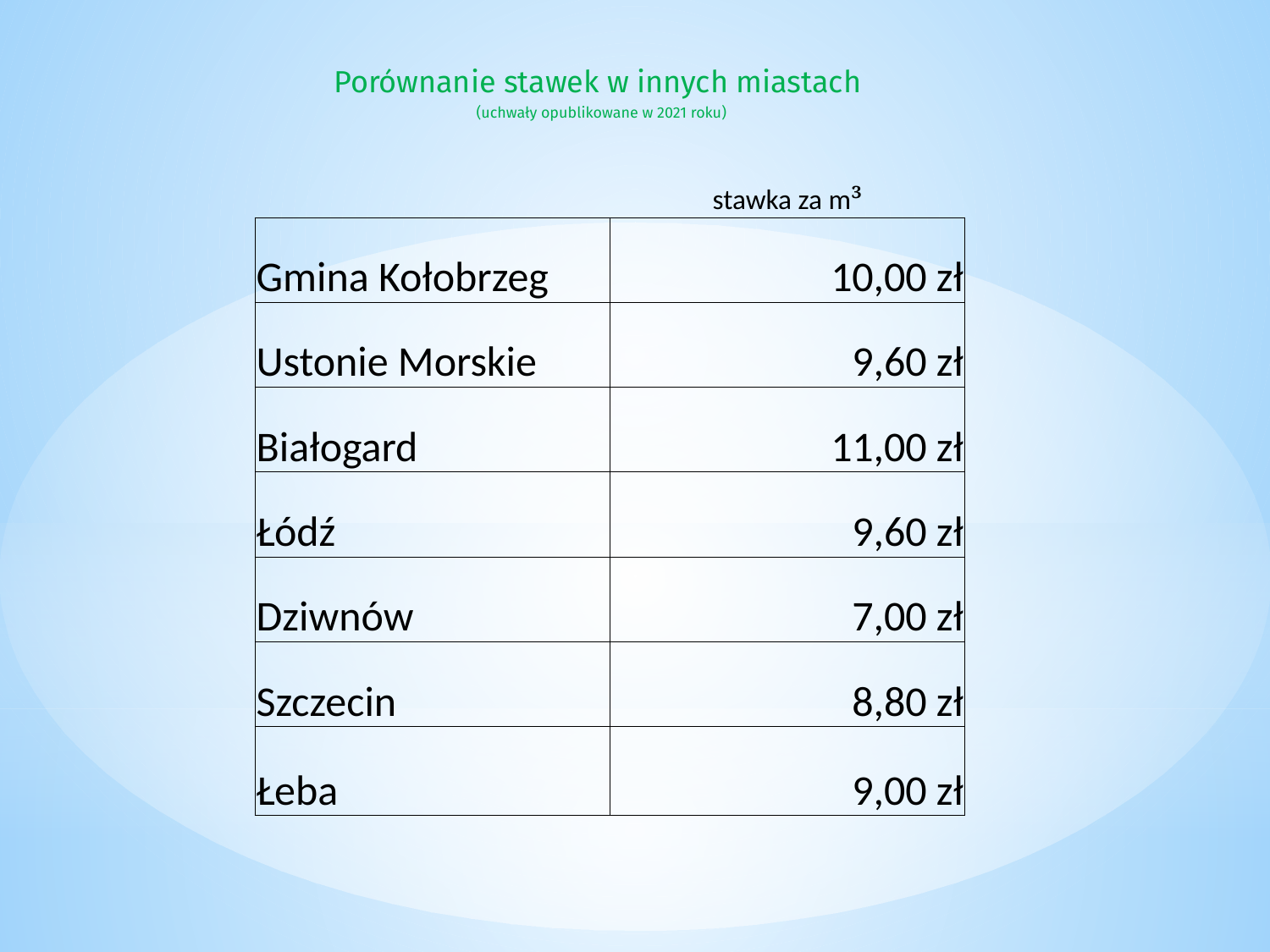

Porównanie stawek w innych miastach
(uchwały opublikowane w 2021 roku)

|  | stawka za m³ |
| --- | --- |
| Gmina Kołobrzeg | 10,00 zł |
| Ustonie Morskie | 9,60 zł |
| Białogard | 11,00 zł |
| Łódź | 9,60 zł |
| Dziwnów | 7,00 zł |
| Szczecin | 8,80 zł |
| Łeba | 9,00 zł |